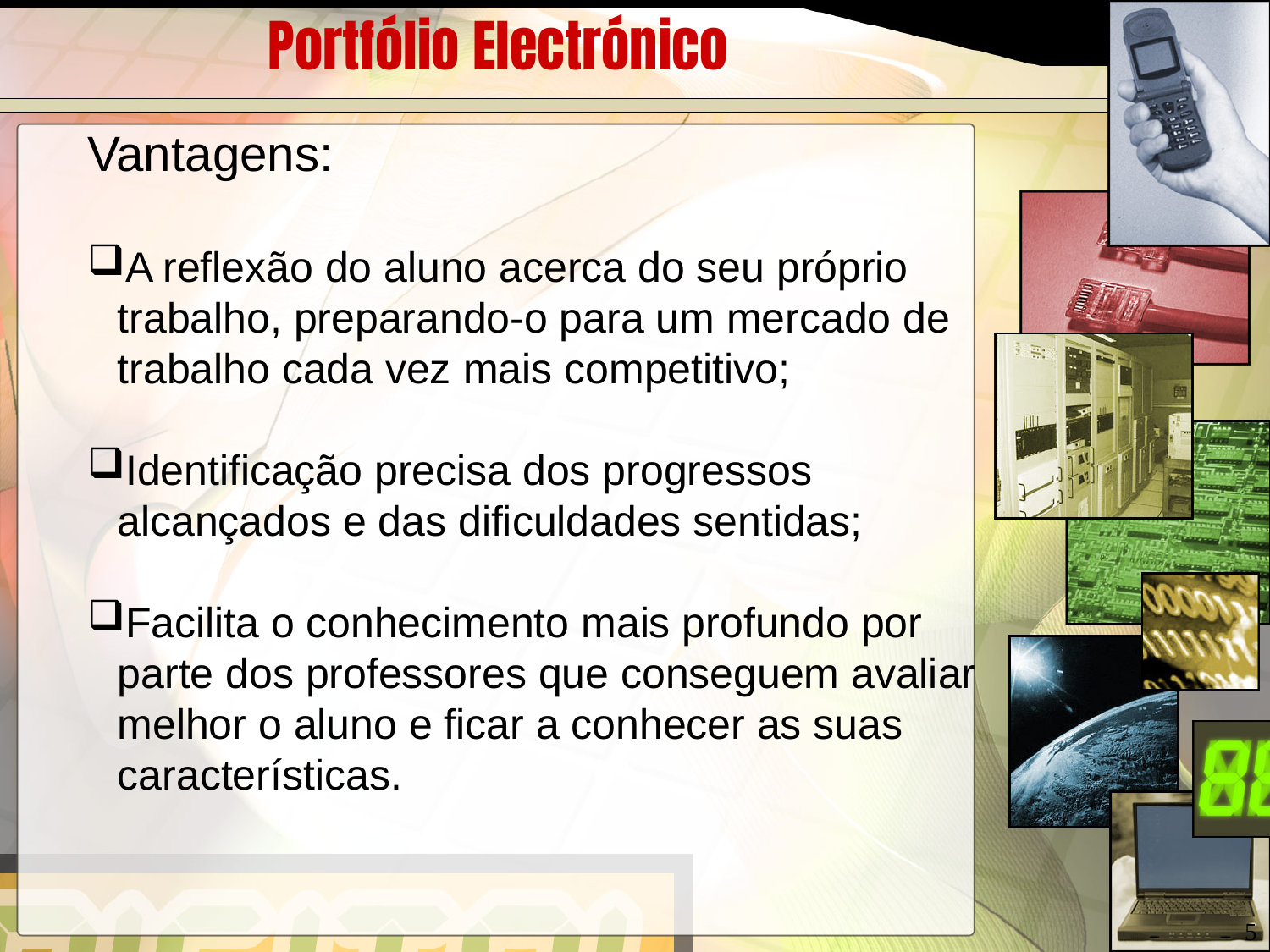

Portfólio Electrónico

Vantagens:

A reflexão do aluno acerca do seu próprio trabalho, preparando-o para um mercado de trabalho cada vez mais competitivo;

Identificação precisa dos progressos alcançados e das dificuldades sentidas;

Facilita o conhecimento mais profundo por parte dos professores que conseguem avaliar melhor o aluno e ficar a conhecer as suas características.

5